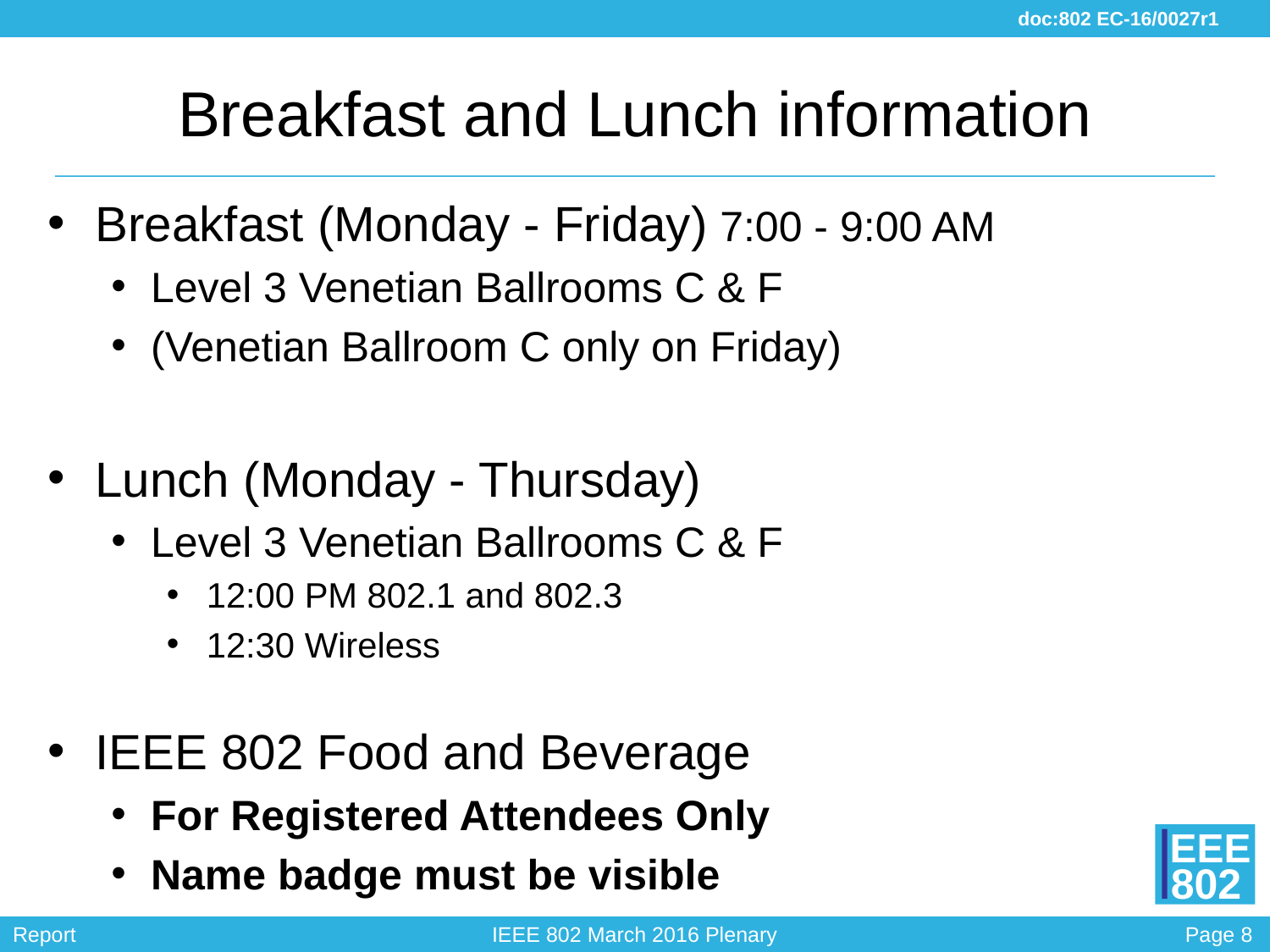

# Breakfast and Lunch information
Breakfast (Monday - Friday) 7:00 - 9:00 AM
Level 3 Venetian Ballrooms C & F
(Venetian Ballroom C only on Friday)

Lunch (Monday - Thursday)
Level 3 Venetian Ballrooms C & F
12:00 PM 802.1 and 802.3
12:30 Wireless

IEEE 802 Food and Beverage
For Registered Attendees Only
Name badge must be visible